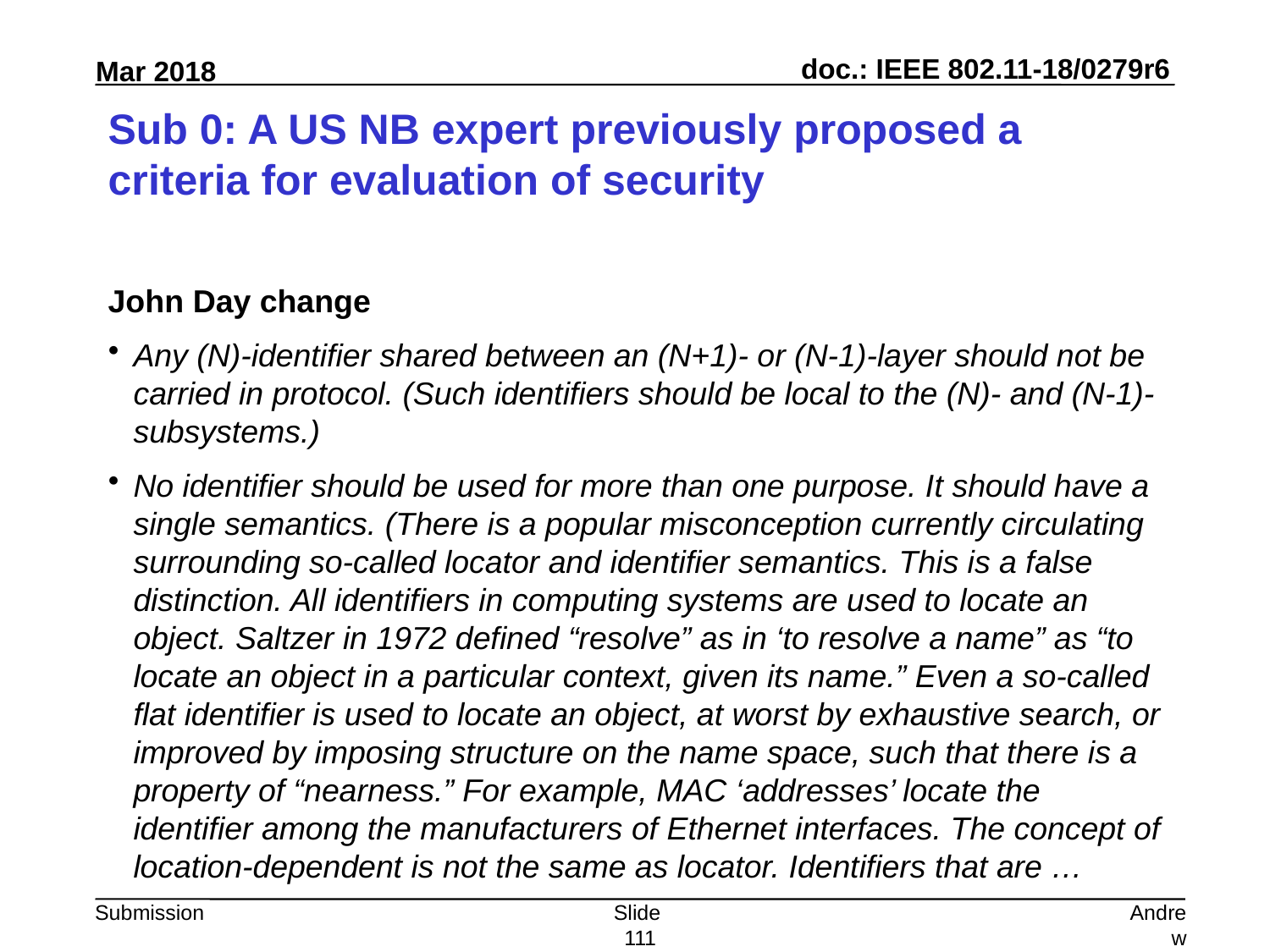

# Sub 0: A US NB expert previously proposed a criteria for evaluation of security
John Day change
Any (N)-identifier shared between an (N+1)- or (N-1)-layer should not be carried in protocol. (Such identifiers should be local to the (N)- and (N-1)-subsystems.)
No identifier should be used for more than one purpose. It should have a single semantics. (There is a popular misconception currently circulating surrounding so-called locator and identifier semantics. This is a false distinction. All identifiers in computing systems are used to locate an object. Saltzer in 1972 defined “resolve” as in ‘to resolve a name” as “to locate an object in a particular context, given its name.” Even a so-called flat identifier is used to locate an object, at worst by exhaustive search, or improved by imposing structure on the name space, such that there is a property of “nearness.” For example, MAC ‘addresses’ locate the identifier among the manufacturers of Ethernet interfaces. The concept of location-dependent is not the same as locator. Identifiers that are …

Slide 111
Andrew Myles, Cisco